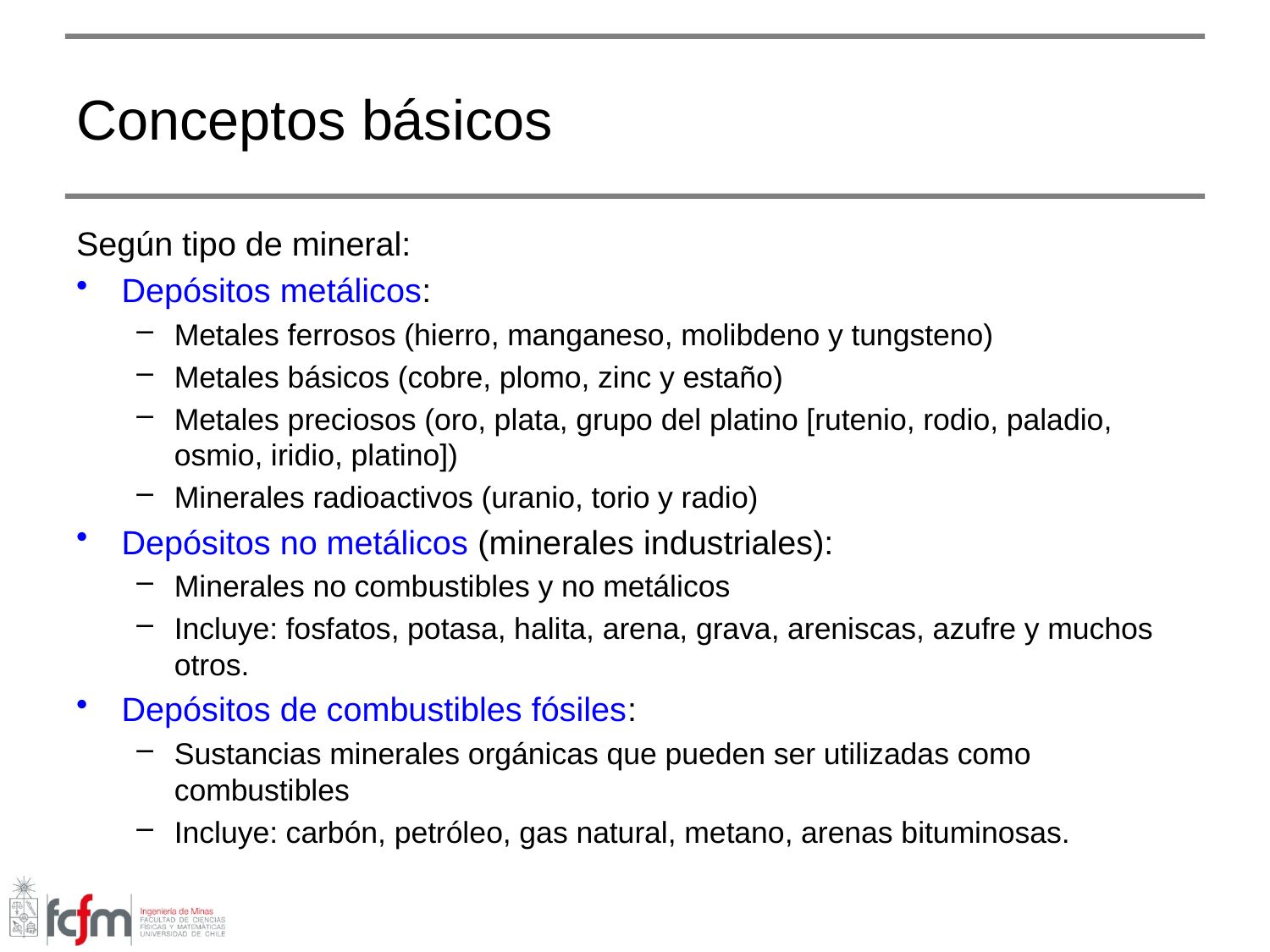

# Conceptos básicos
Según tipo de mineral:
Depósitos metálicos:
Metales ferrosos (hierro, manganeso, molibdeno y tungsteno)
Metales básicos (cobre, plomo, zinc y estaño)
Metales preciosos (oro, plata, grupo del platino [rutenio, rodio, paladio, osmio, iridio, platino])
Minerales radioactivos (uranio, torio y radio)
Depósitos no metálicos (minerales industriales):
Minerales no combustibles y no metálicos
Incluye: fosfatos, potasa, halita, arena, grava, areniscas, azufre y muchos otros.
Depósitos de combustibles fósiles:
Sustancias minerales orgánicas que pueden ser utilizadas como combustibles
Incluye: carbón, petróleo, gas natural, metano, arenas bituminosas.